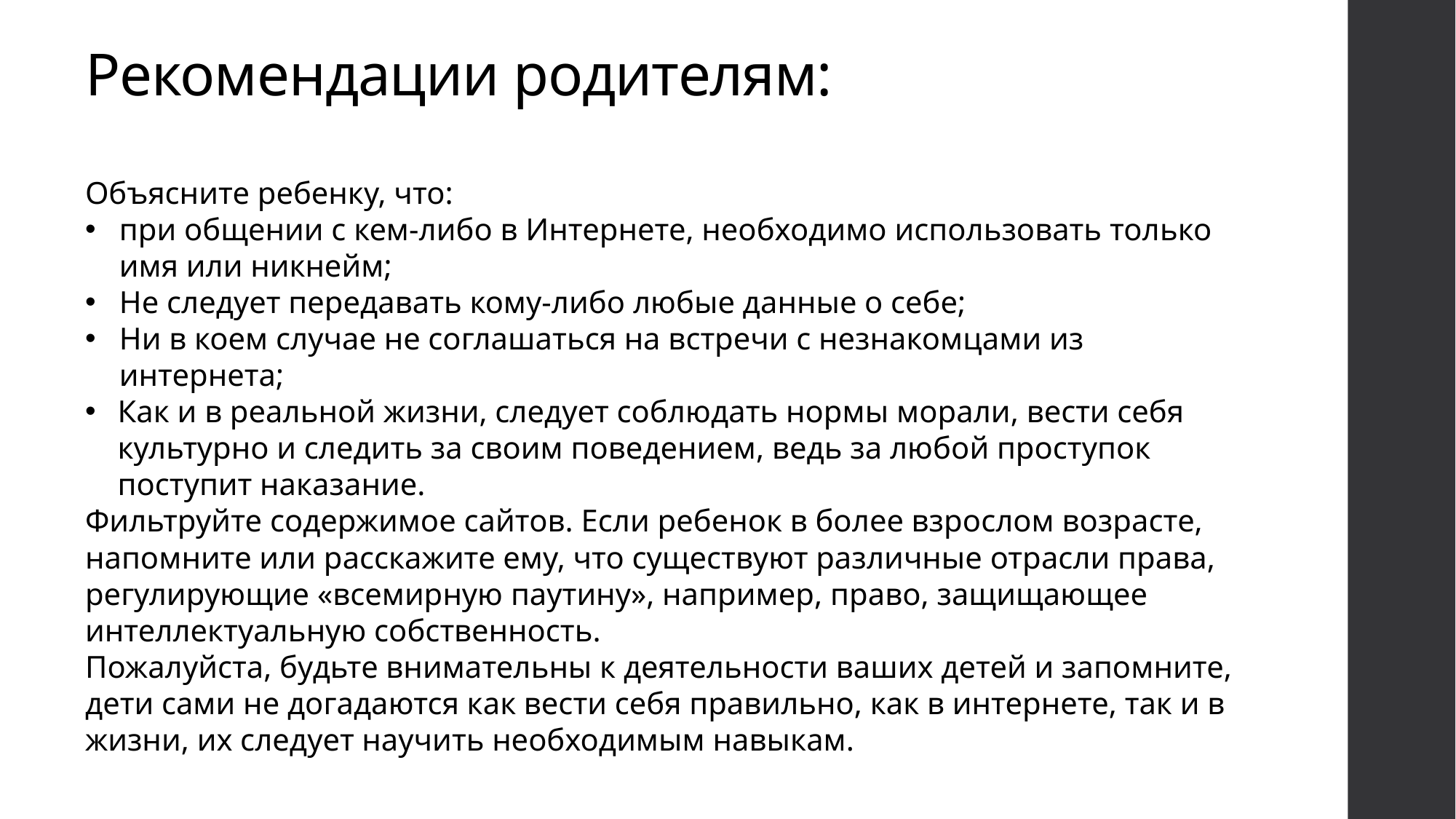

# Рекомендации родителям:
Объясните ребенку, что:
при общении с кем-либо в Интернете, необходимо использовать только имя или никнейм;
Не следует передавать кому-либо любые данные о себе;
Ни в коем случае не соглашаться на встречи с незнакомцами из интернета;
Как и в реальной жизни, следует соблюдать нормы морали, вести себя культурно и следить за своим поведением, ведь за любой проступок поступит наказание.
Фильтруйте содержимое сайтов. Если ребенок в более взрослом возрасте, напомните или расскажите ему, что существуют различные отрасли права, регулирующие «всемирную паутину», например, право, защищающее интеллектуальную собственность.
Пожалуйста, будьте внимательны к деятельности ваших детей и запомните, дети сами не догадаются как вести себя правильно, как в интернете, так и в жизни, их следует научить необходимым навыкам.